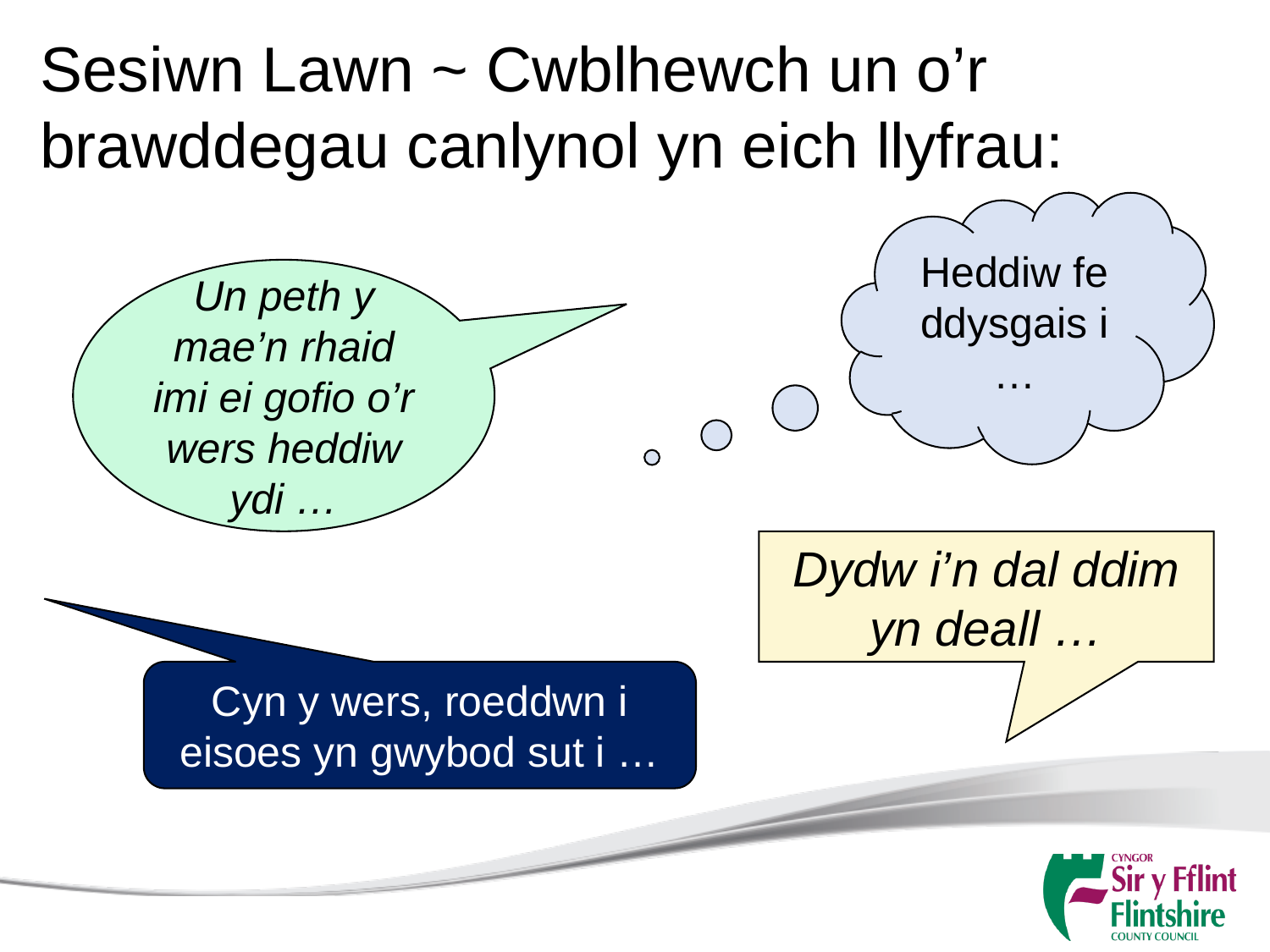

Sesiwn Lawn ~ Cwblhewch un o’r brawddegau canlynol yn eich llyfrau:

Heddiw fe ddysgais i …
Un peth y mae’n rhaid imi ei gofio o’r wers heddiw ydi …
Dydw i’n dal ddim yn deall …
Cyn y wers, roeddwn i eisoes yn gwybod sut i …